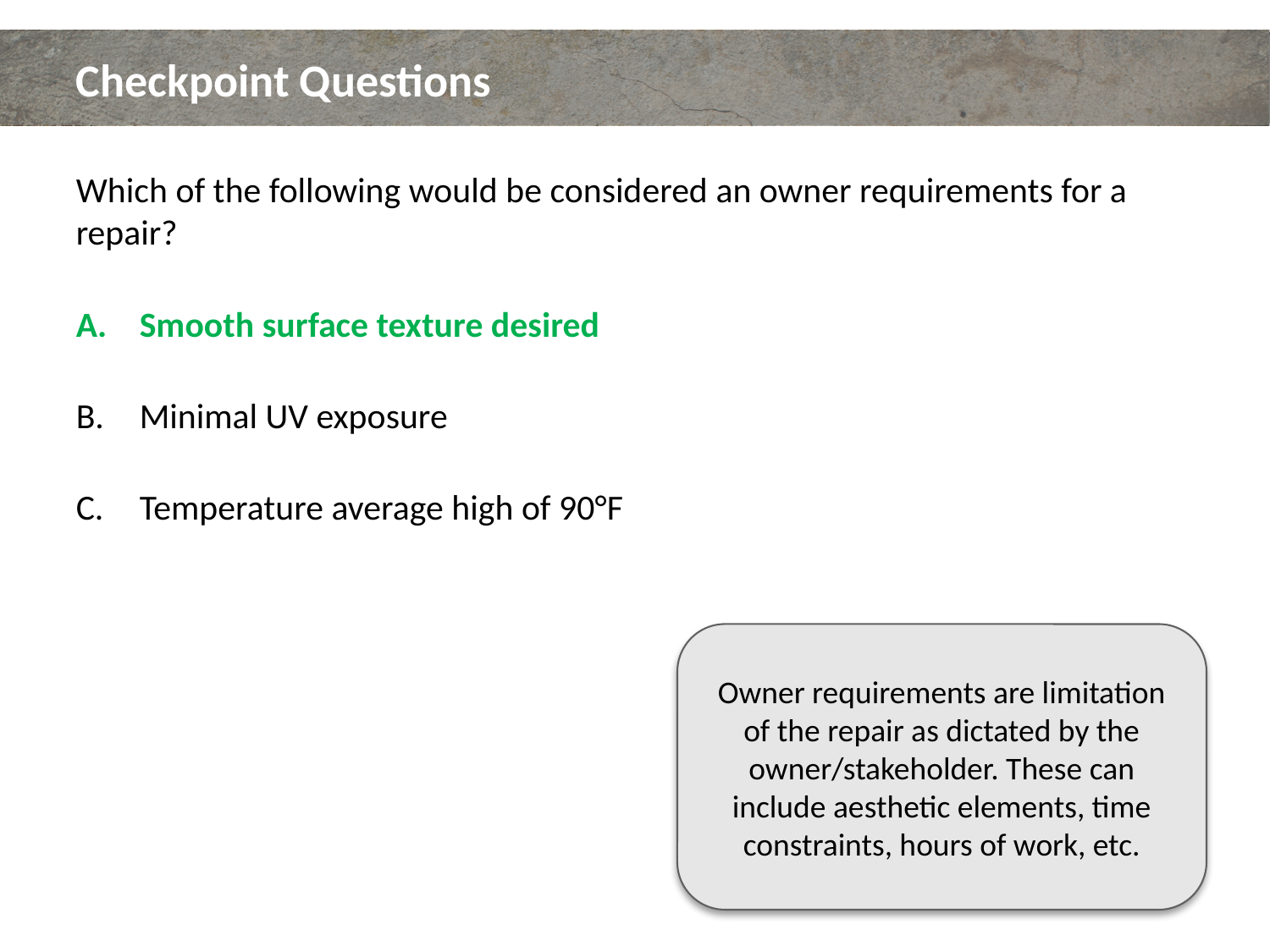

# Checkpoint Questions
Which of the following would be considered an owner requirements for a repair?
Smooth surface texture desired
Minimal UV exposure
Temperature average high of 90°F
Owner requirements are limitation of the repair as dictated by the owner/stakeholder. These can include aesthetic elements, time constraints, hours of work, etc.